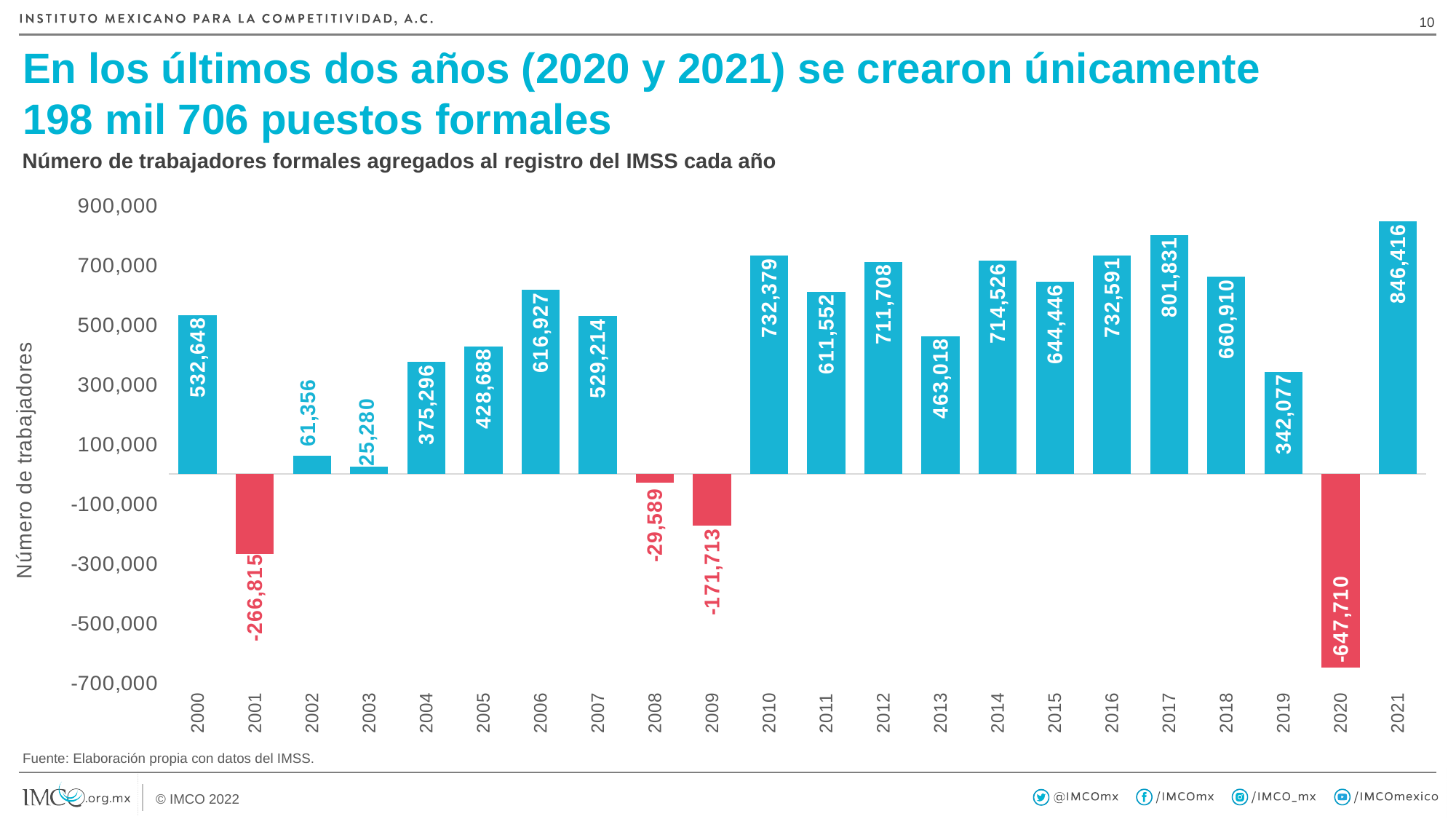

10
# En los últimos dos años (2020 y 2021) se crearon únicamente 198 mil 706 puestos formales
Número de trabajadores formales agregados al registro del IMSS cada año

### Chart

| Category | Variación anual |
|---|---|
| 2000 | 532648.0 |
| 2001 | -266815.0 |
| 2002 | 61356.0 |
| 2003 | 25280.0 |
| 2004 | 375296.0 |
| 2005 | 428688.0 |
| 2006 | 616927.0 |
| 2007 | 529214.0 |
| 2008 | -29589.0 |
| 2009 | -171713.0 |
| 2010 | 732379.0 |
| 2011 | 611552.0 |
| 2012 | 711708.0 |
| 2013 | 463018.0 |
| 2014 | 714526.0 |
| 2015 | 644446.0 |
| 2016 | 732591.0 |
| 2017 | 801831.0 |
| 2018 | 660910.0 |
| 2019 | 342077.0 |
| 2020 | -647710.0 |
| 2021 | 846416.0 |
Fuente: Elaboración propia con datos del IMSS.